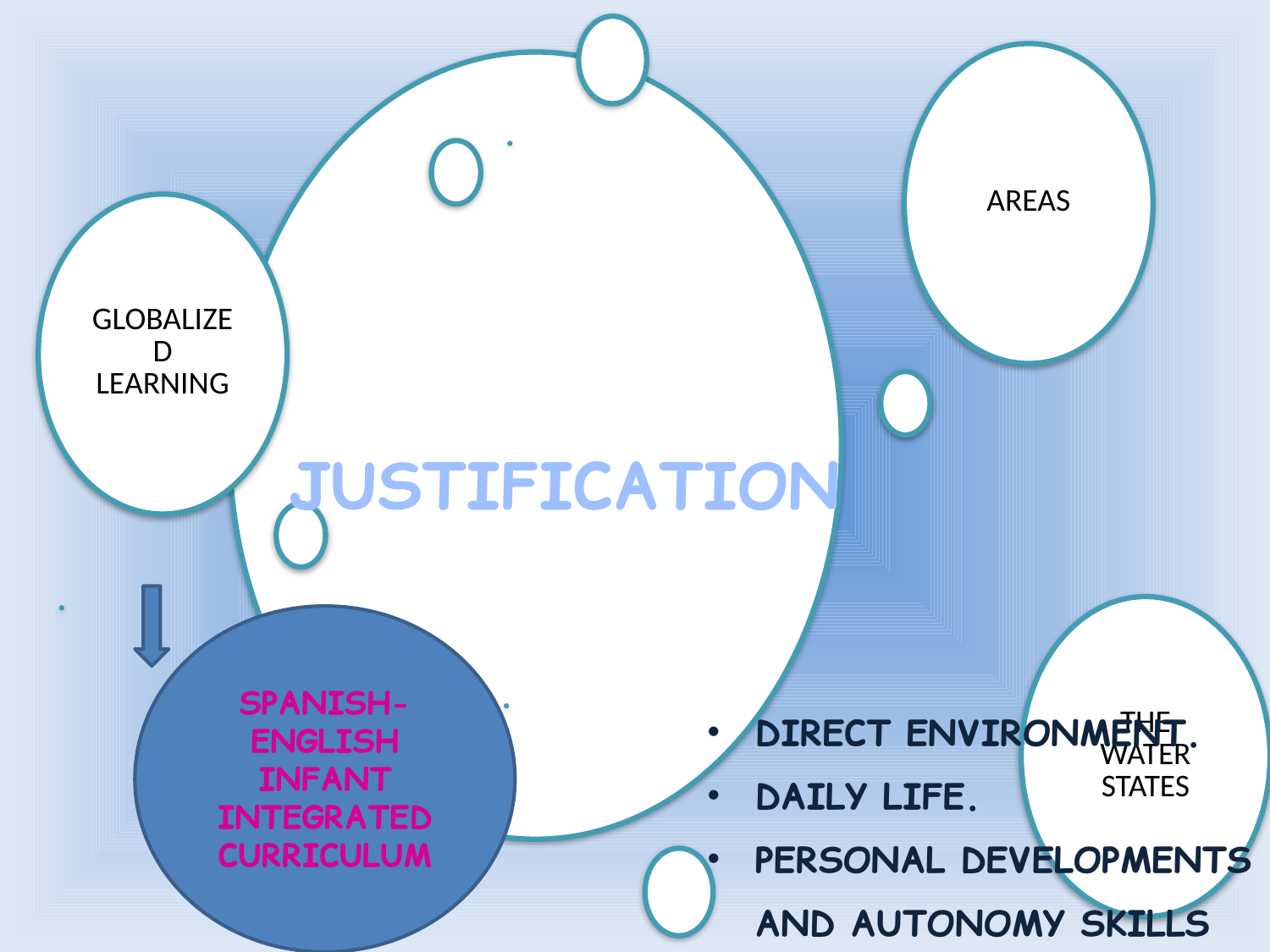

GLOBALIZED LEARNING
AREAS
JUSTIFICATION

SPANISH-ENGLISH INFANT INTEGRATED CURRICULUM
DIRECT ENVIRONMENT.
DAILY LIFE.
PERSONAL DEVELOPMENTS AND AUTONOMY SKILLS